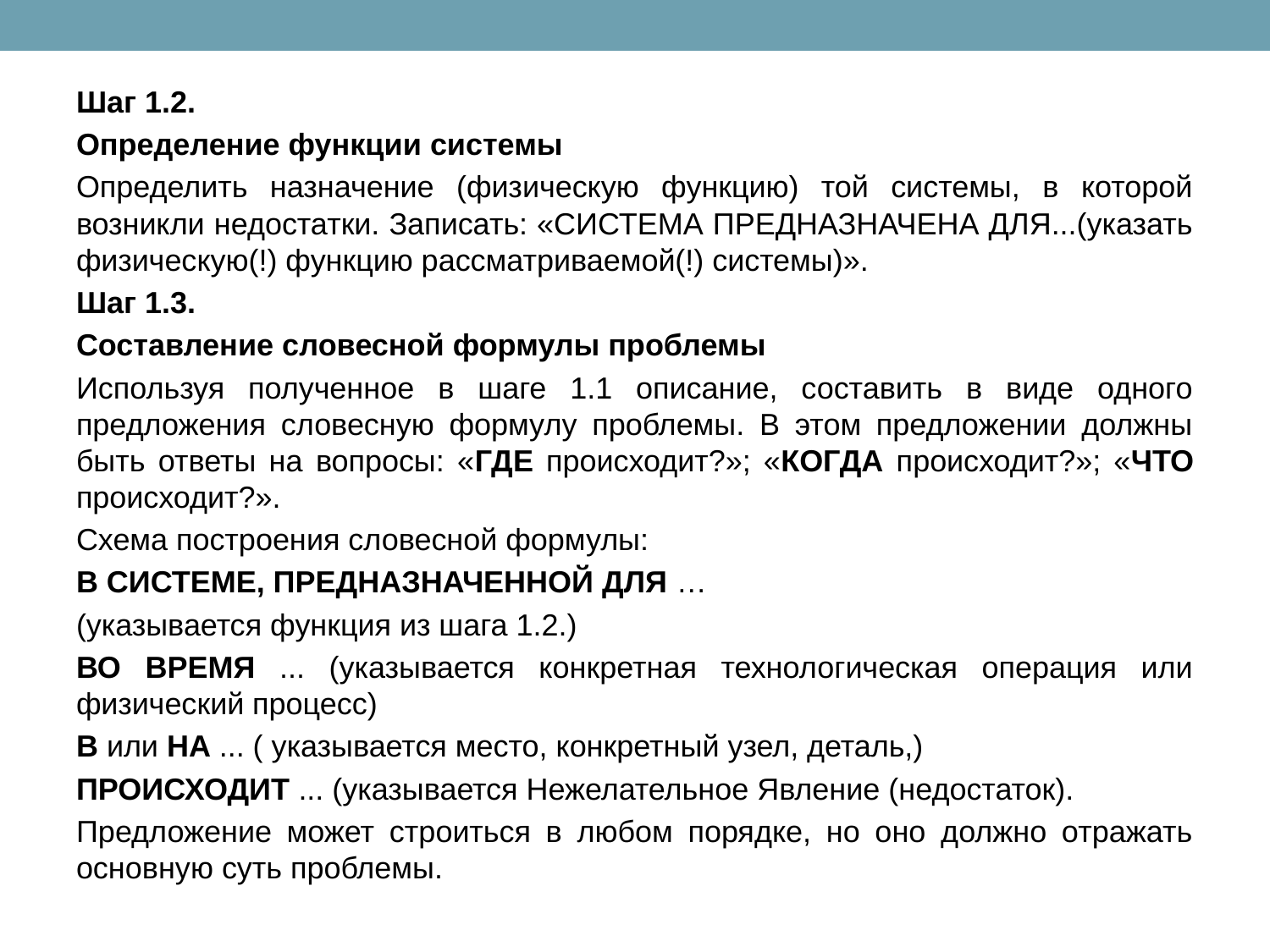

Шаг 1.2.
Определение функции системы
Определить назначение (физическую функцию) той системы, в которой возникли недостатки. Записать: «СИСТЕМА ПРЕДНАЗНАЧЕНА ДЛЯ...(указать физическую(!) функцию рассматриваемой(!) системы)».
Шаг 1.3.
Составление словесной формулы проблемы
Используя полученное в шаге 1.1 описание, составить в виде одного предложения словесную формулу проблемы. В этом предложении должны быть ответы на вопросы: «ГДЕ происходит?»; «КОГДА происходит?»; «ЧТО происходит?».
Схема построения словесной формулы:
В СИСТЕМЕ, ПРЕДНАЗНАЧЕННОЙ ДЛЯ …
(указывается функция из шага 1.2.)
ВО ВРЕМЯ ... (указывается конкретная технологическая операция или физический процесс)
В или НА ... ( указывается место, конкретный узел, деталь,)
ПРОИСХОДИТ ... (указывается Нежелательное Явление (недостаток).
Предложение может строиться в любом порядке, но оно должно отражать основную суть проблемы.